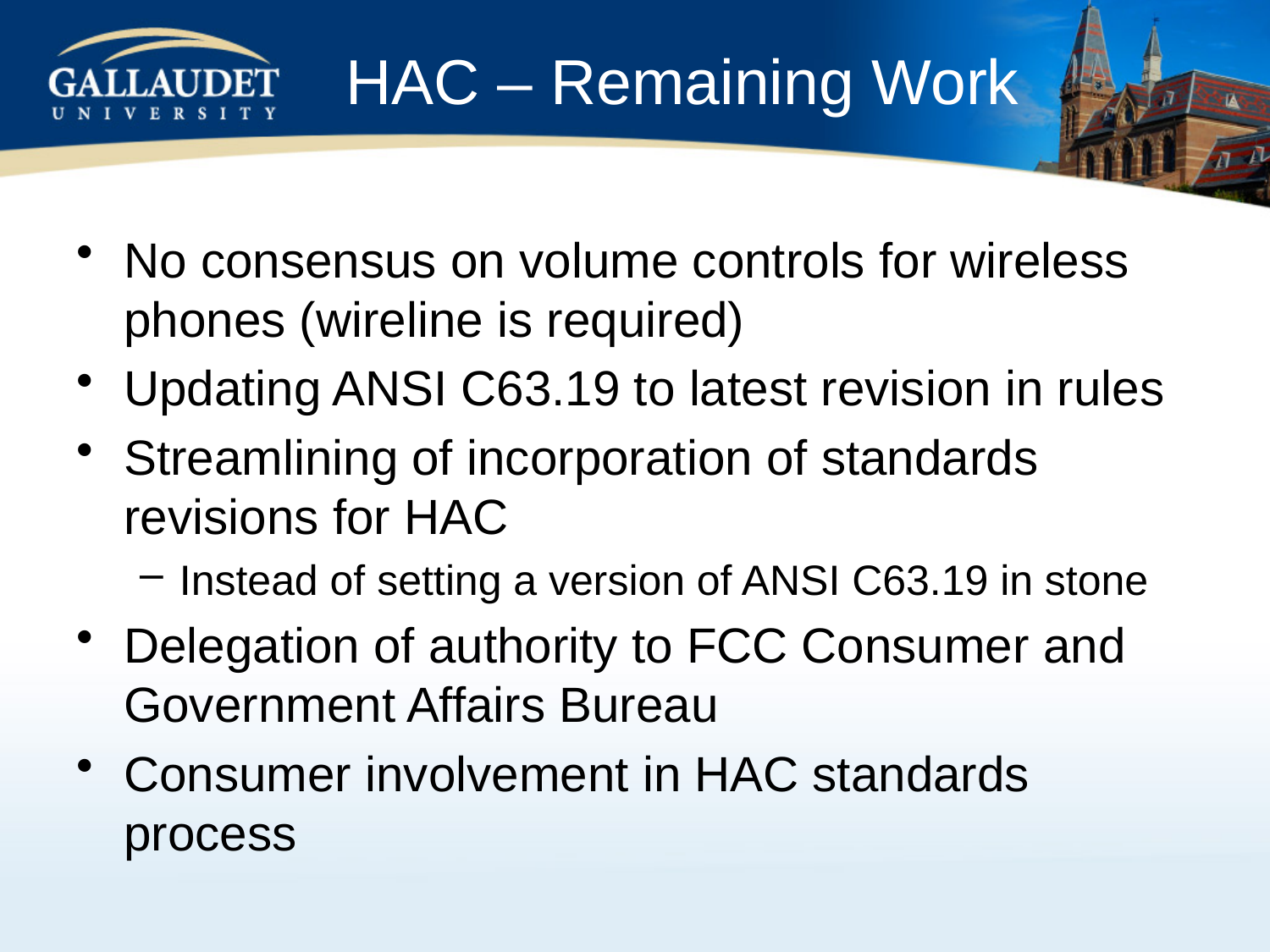

# HAC – Remaining Work
No consensus on volume controls for wireless phones (wireline is required)
Updating ANSI C63.19 to latest revision in rules
Streamlining of incorporation of standards revisions for HAC
Instead of setting a version of ANSI C63.19 in stone
Delegation of authority to FCC Consumer and Government Affairs Bureau
Consumer involvement in HAC standards process